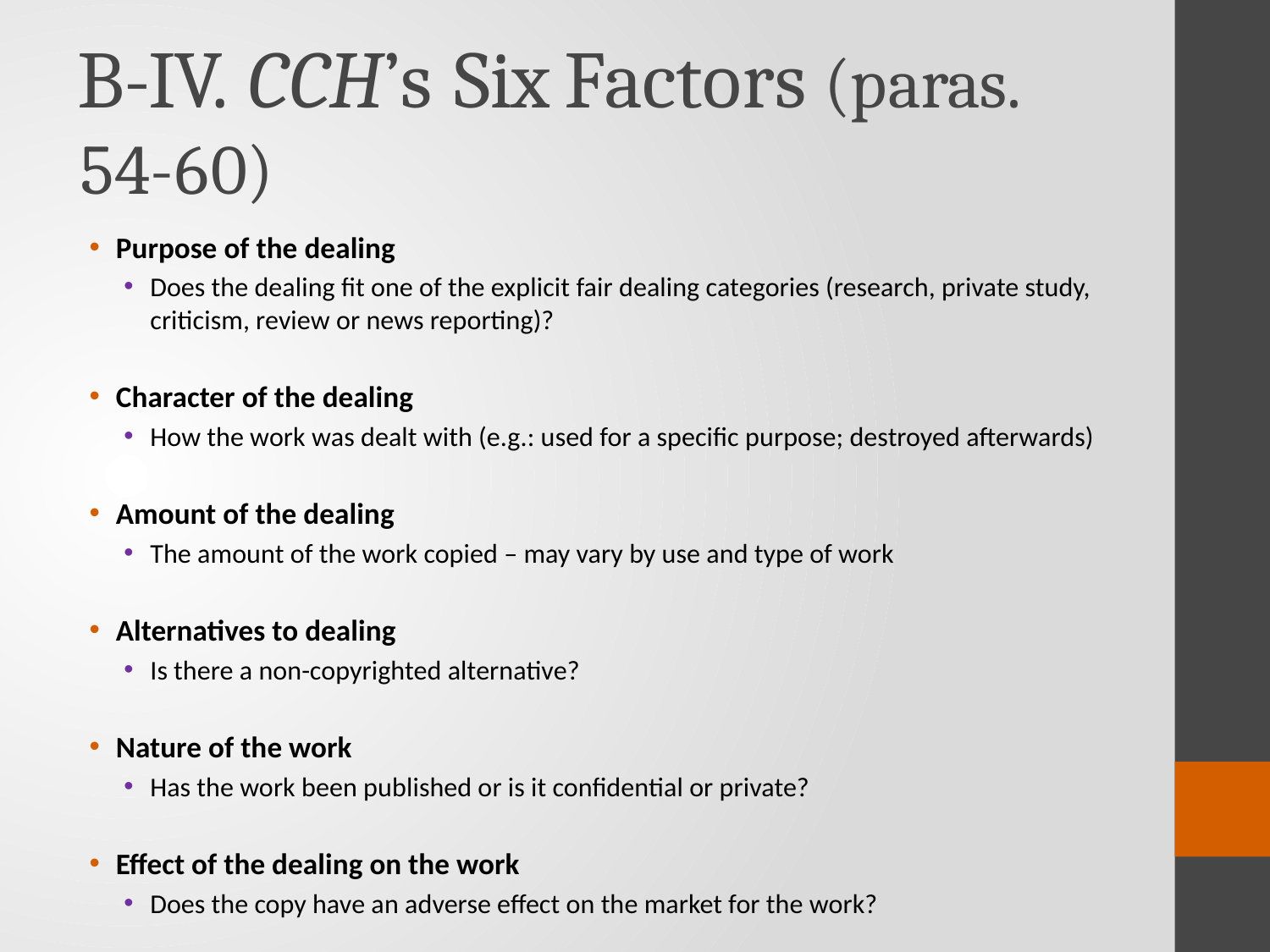

# B-IV. CCH’s Six Factors (paras. 54-60)
Purpose of the dealing
Does the dealing fit one of the explicit fair dealing categories (research, private study, criticism, review or news reporting)?

Character of the dealing
How the work was dealt with (e.g.: used for a specific purpose; destroyed afterwards)

Amount of the dealing
The amount of the work copied – may vary by use and type of work

Alternatives to dealing
Is there a non-copyrighted alternative?

Nature of the work
Has the work been published or is it confidential or private?

Effect of the dealing on the work
Does the copy have an adverse effect on the market for the work?